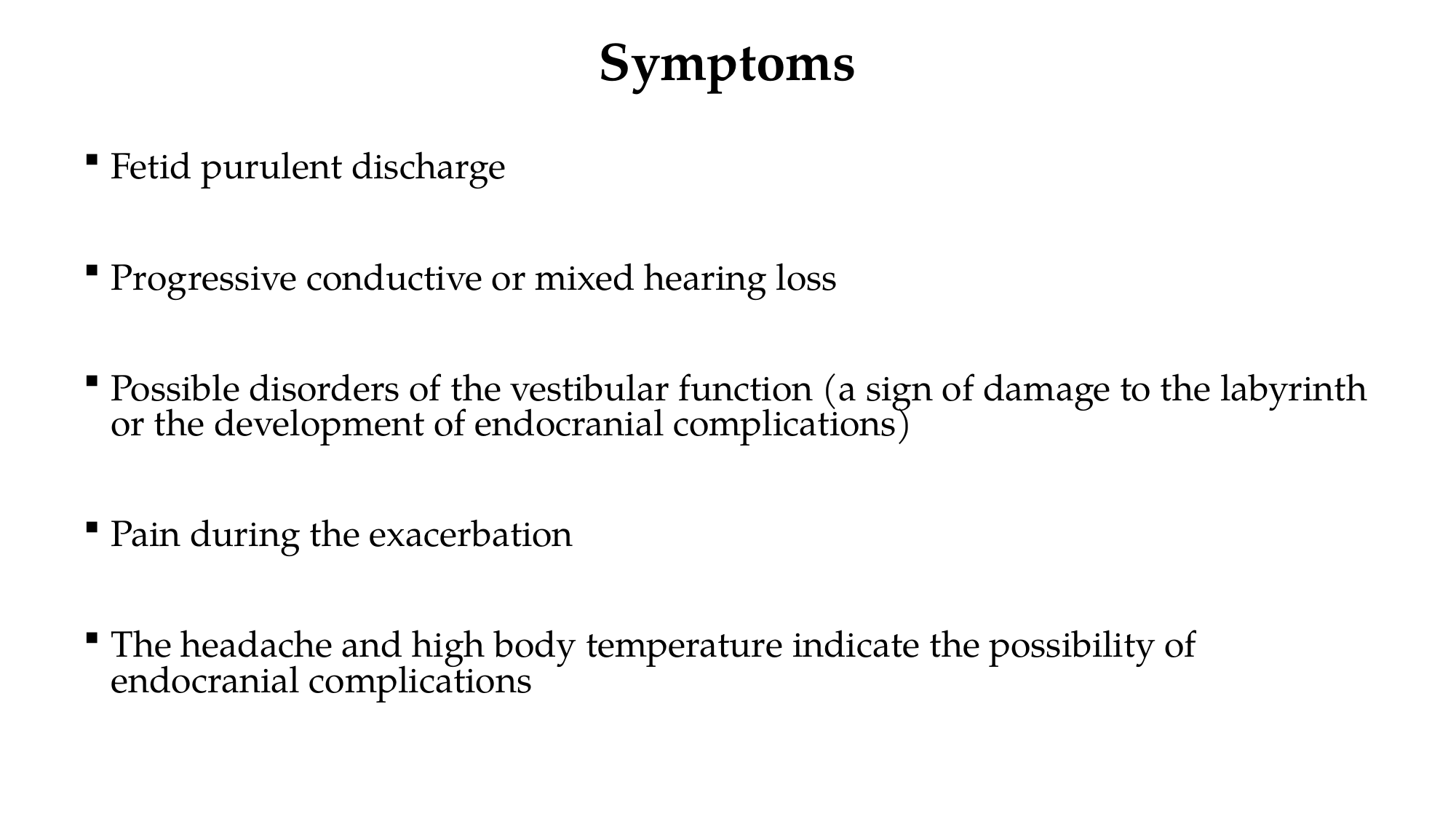

Symptoms
Fetid purulent discharge

Progressive conductive or mixed hearing loss

Possible disorders of the vestibular function (a sign of damage to the labyrinth or the development of endocranial complications)

Pain during the exacerbation

The headache and high body temperature indicate the possibility of endocranial complications